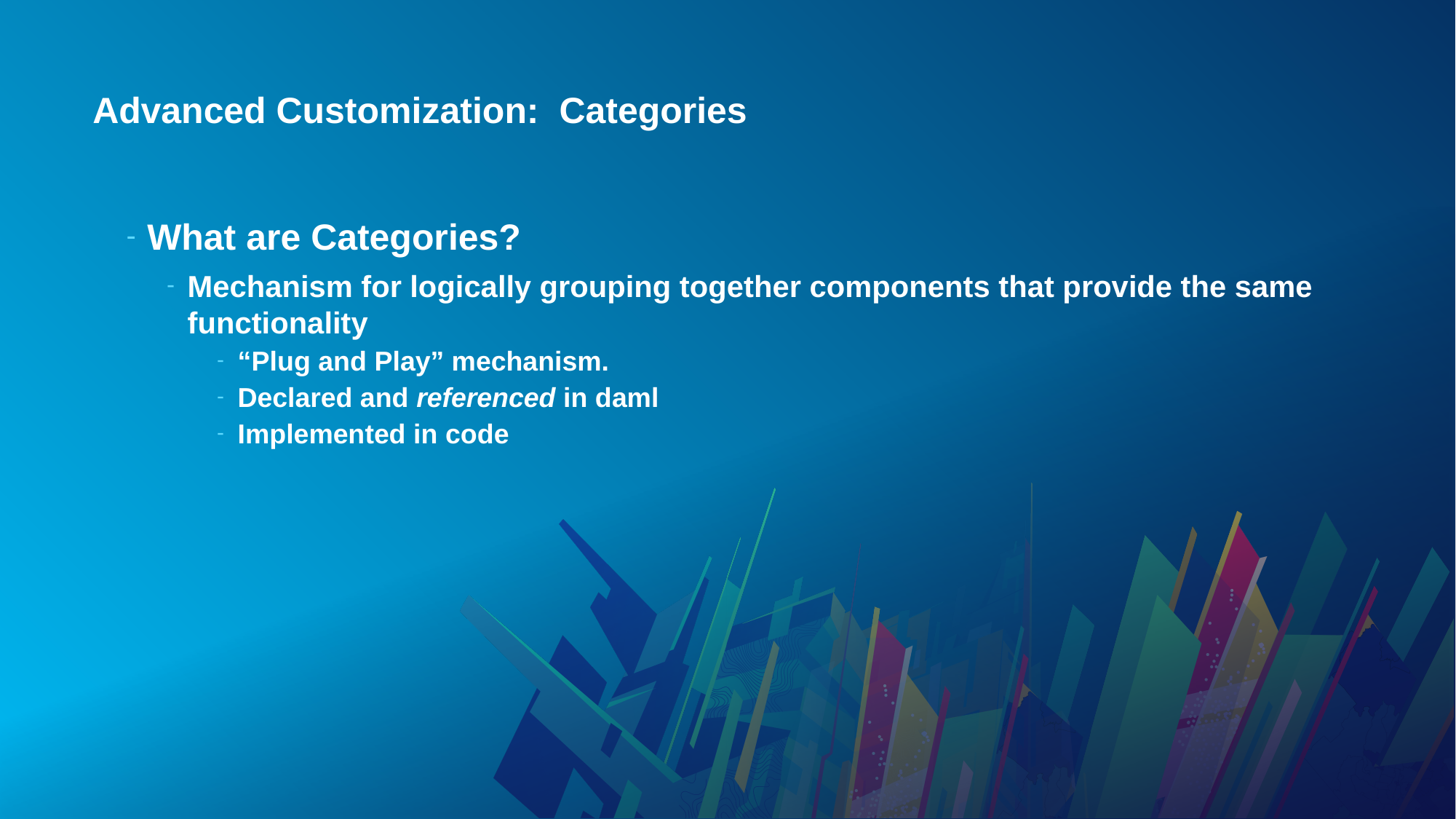

# Advanced Customization:  Categories

What are Categories?
Mechanism for logically grouping together components that provide the same functionality
“Plug and Play” mechanism.
Declared and referenced in daml
Implemented in code